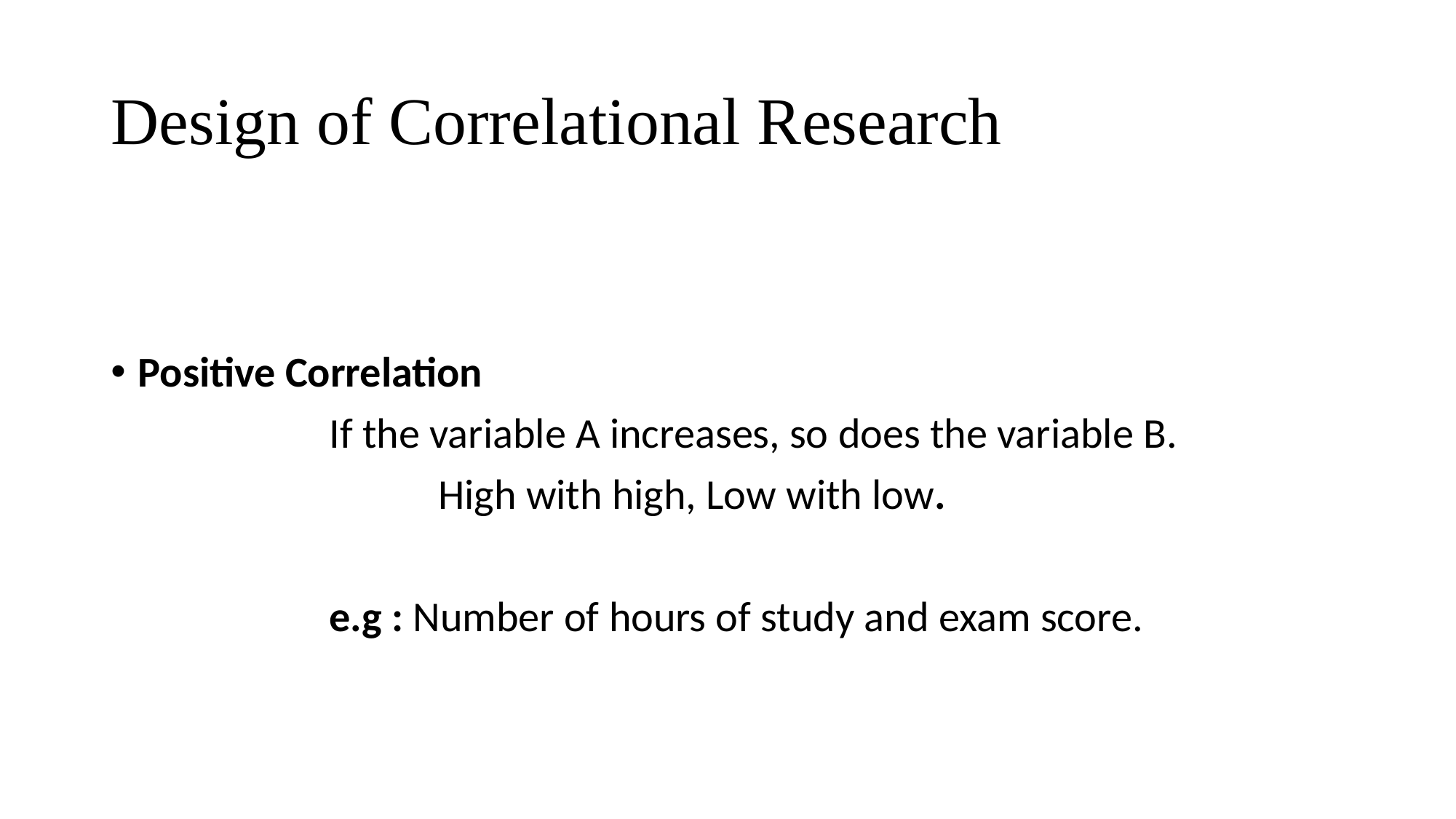

# Design of Correlational Research

Positive Correlation
		If the variable A increases, so does the variable B.
			High with high, Low with low.

		e.g : Number of hours of study and exam score.